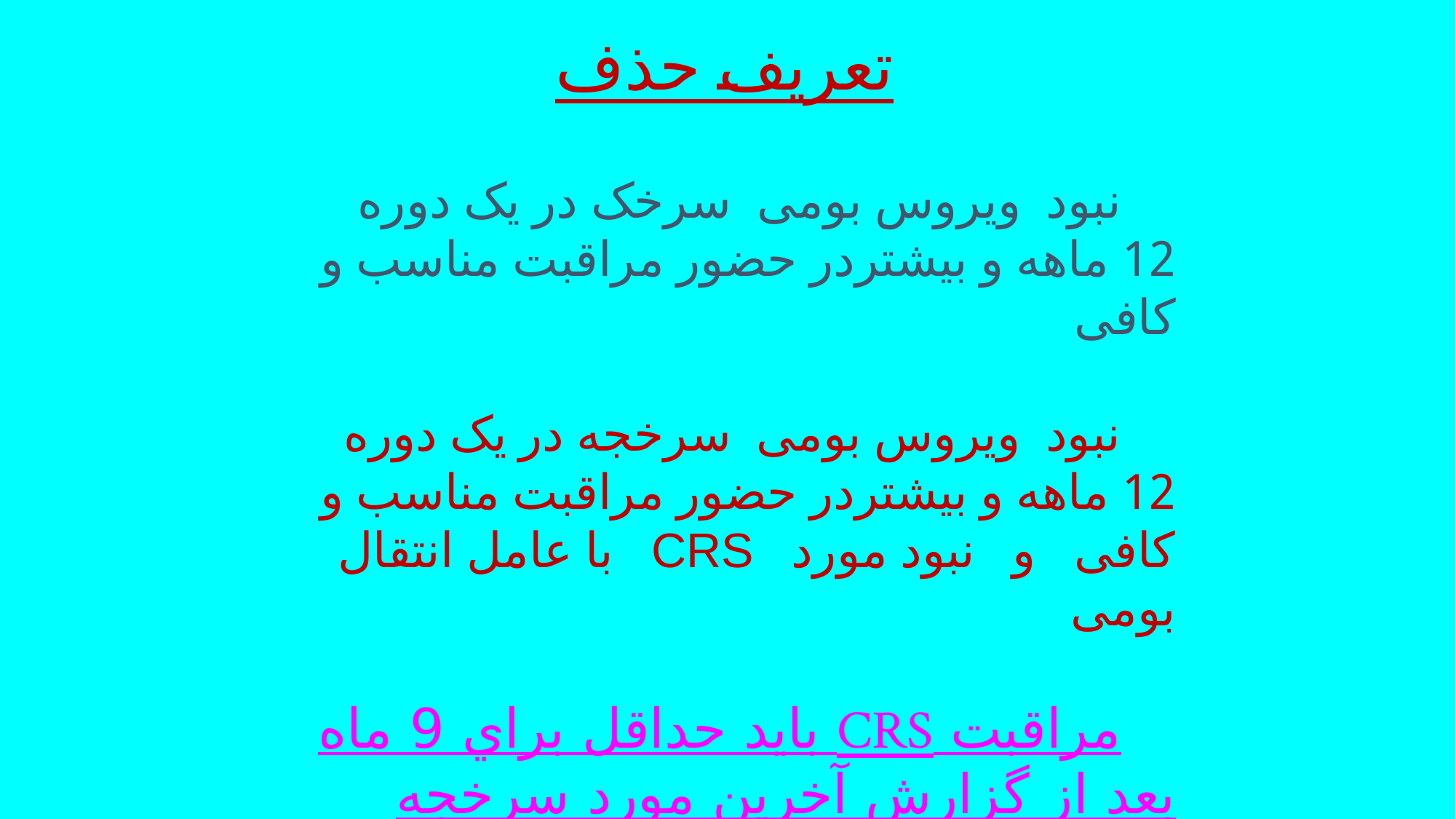

# تعریف حذف

نبود  ویروس بومی  سرخک در یک دوره 12 ماهه و بیشتردر حضور مراقبت مناسب و کافی

نبود  ویروس بومی  سرخجه در یک دوره 12 ماهه و بیشتردر حضور مراقبت مناسب و کافی   و   نبود مورد   CRS   با عامل انتقال بومی

مراقبت CRS بايد حداقل براي 9 ماه بعد از گزارش آخرين مورد سرخجه ادامه يابد .